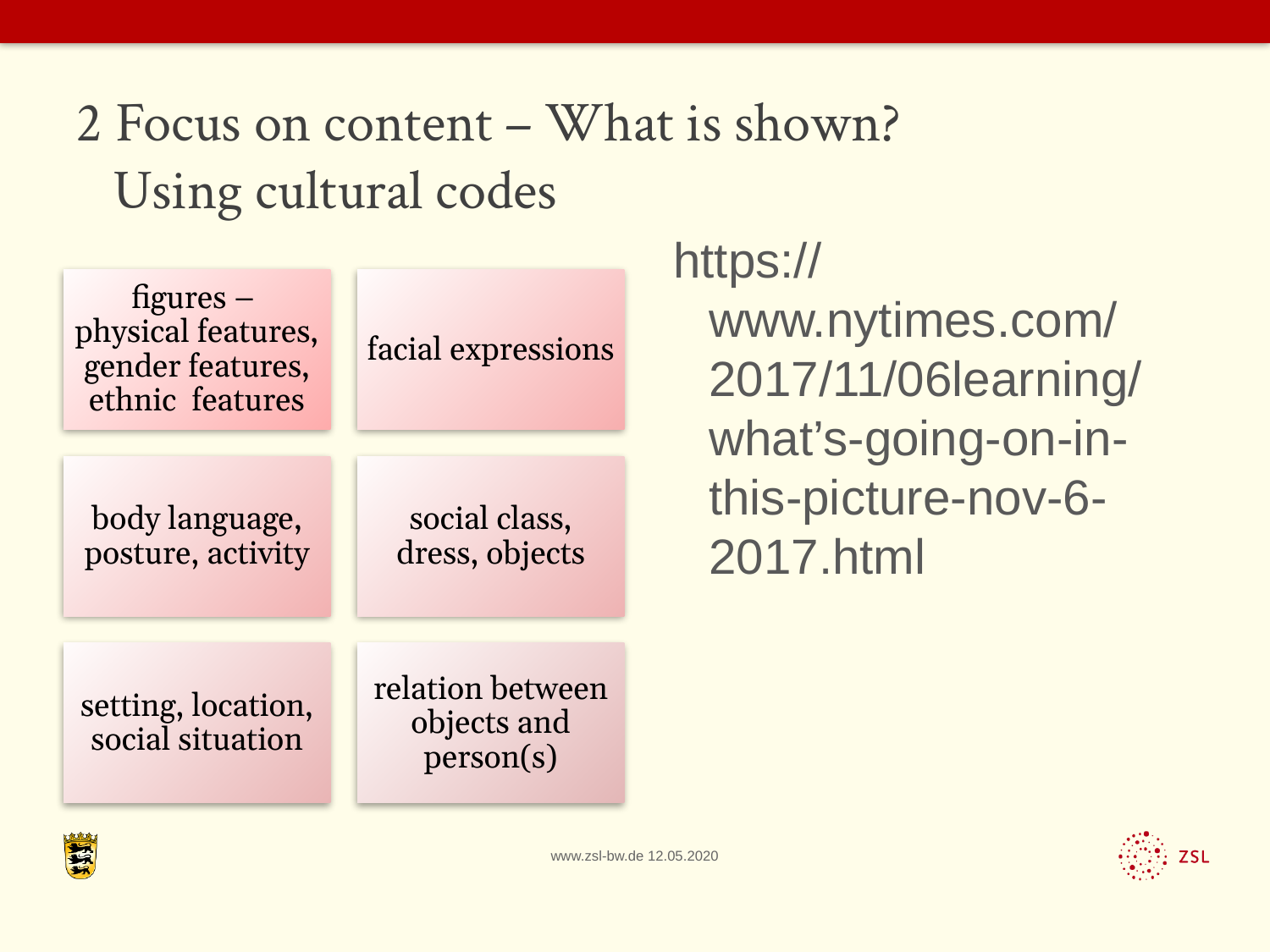

# 2 Focus on content – What is shown? Using cultural codes
figures –
physical features, gender features, ethnic  features
facial expressions
body language, posture, activity
social class, dress, objects
setting, location, social situation
relation between objects and person(s)
https://www.nytimes.com/2017/11/06learning/what’s-going-on-in-this-picture-nov-6-2017.html